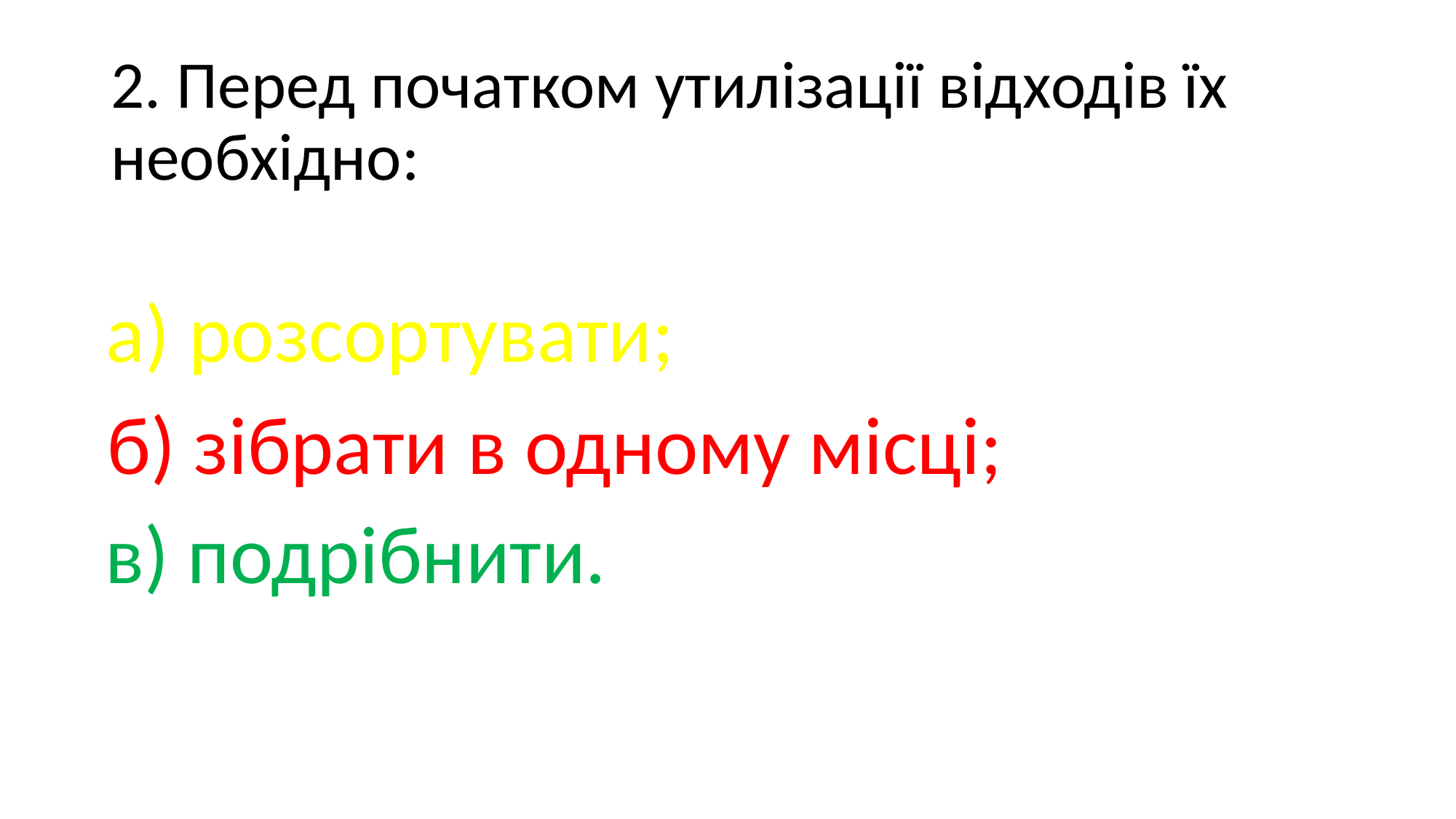

# 2. Перед початком утилізації відходів їх необхідно:
а) розсортувати;
б) зібрати в одному місці;
в) подрібнити.